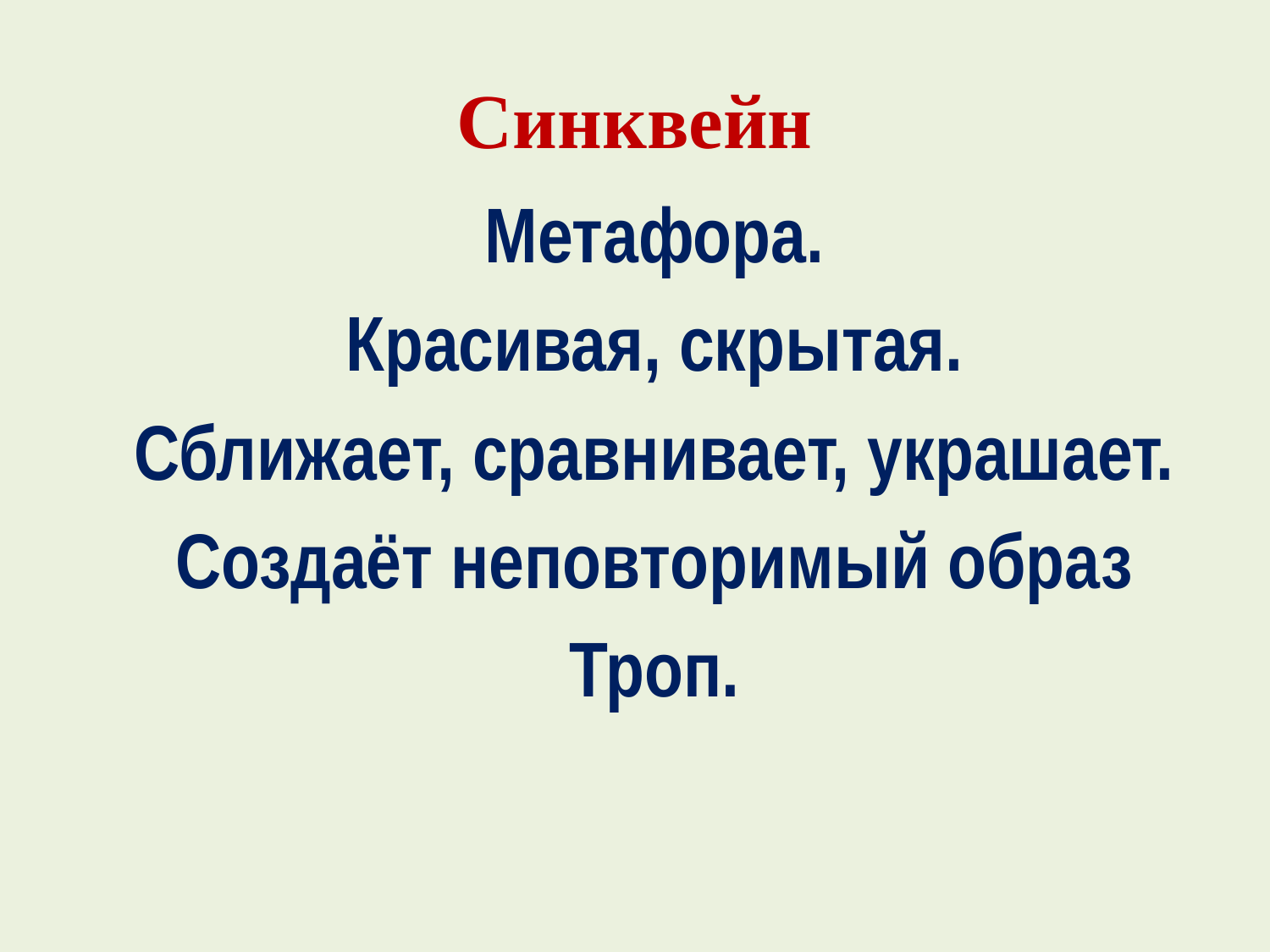

# Синквейн
Метафора.
Красивая, скрытая.
Сближает, сравнивает, украшает.
Создаёт неповторимый образ
Троп.